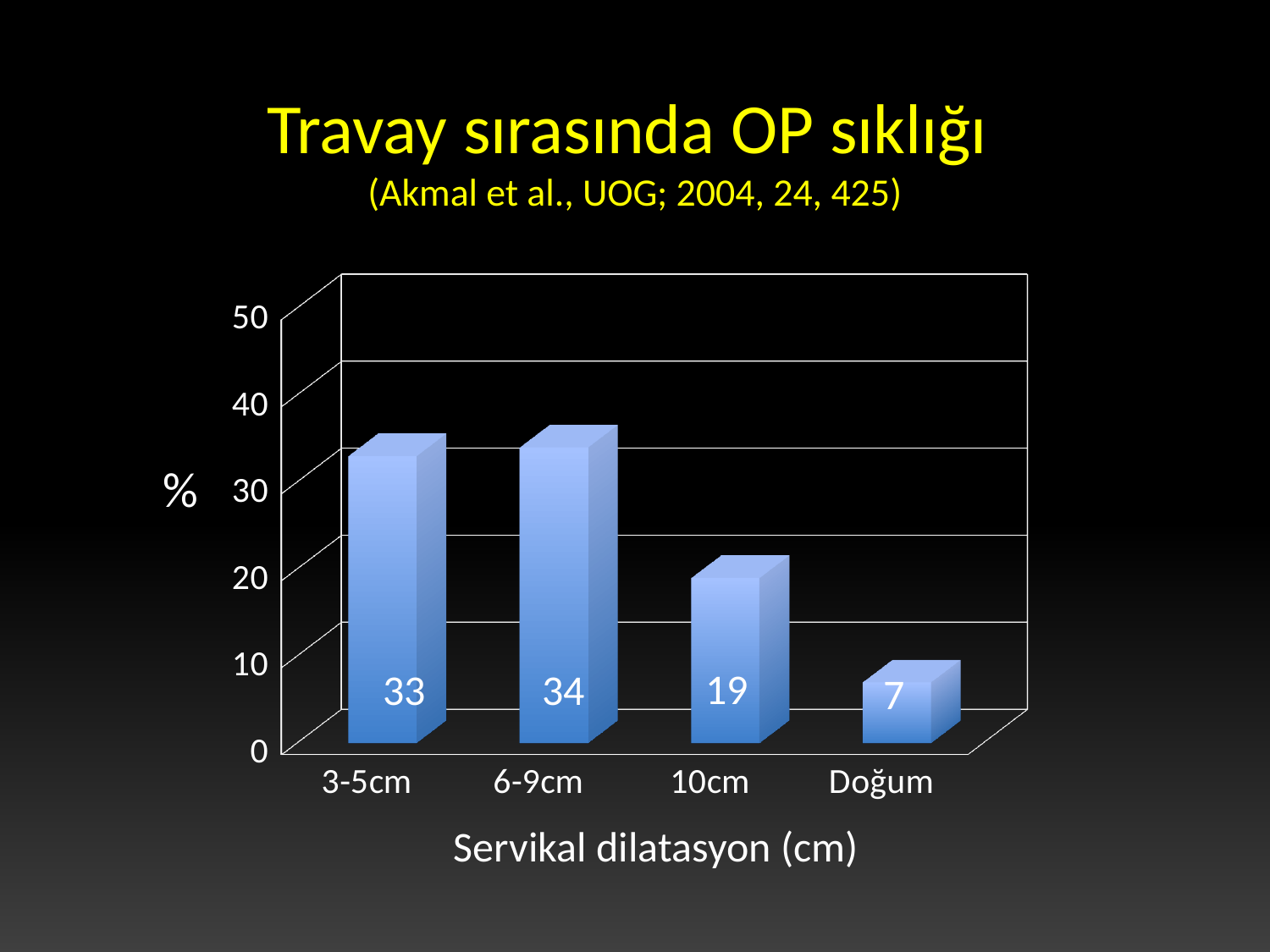

# Travay sırasında OP sıklığı (Akmal et al., UOG; 2004, 24, 425)

[unsupported chart]

%
19
34
33
7
Servikal dilatasyon (cm)